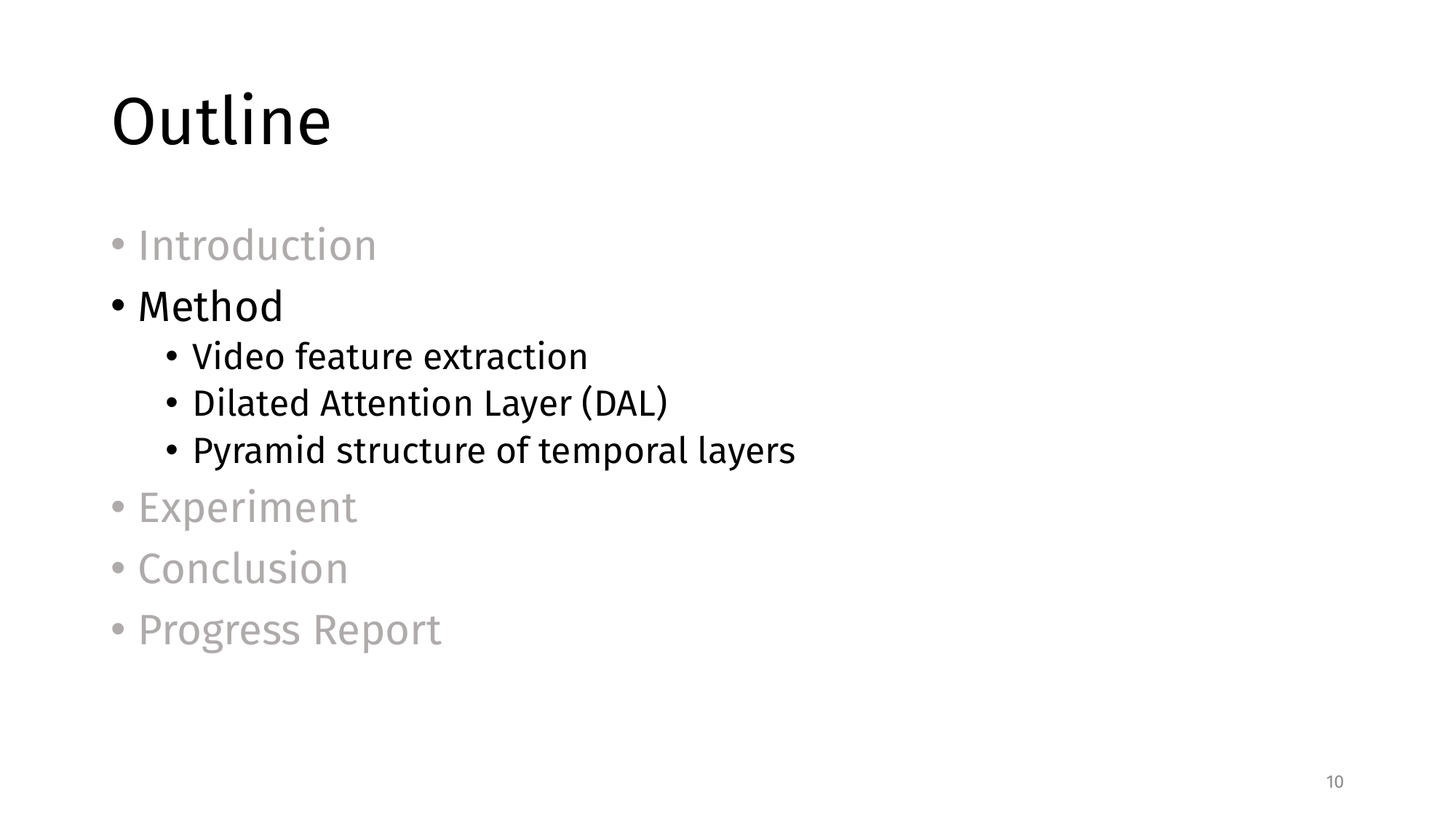

# Outline
Introduction
Method
Video feature extraction
Dilated Attention Layer (DAL)
Pyramid structure of temporal layers
Experiment
Conclusion
Progress Report
10